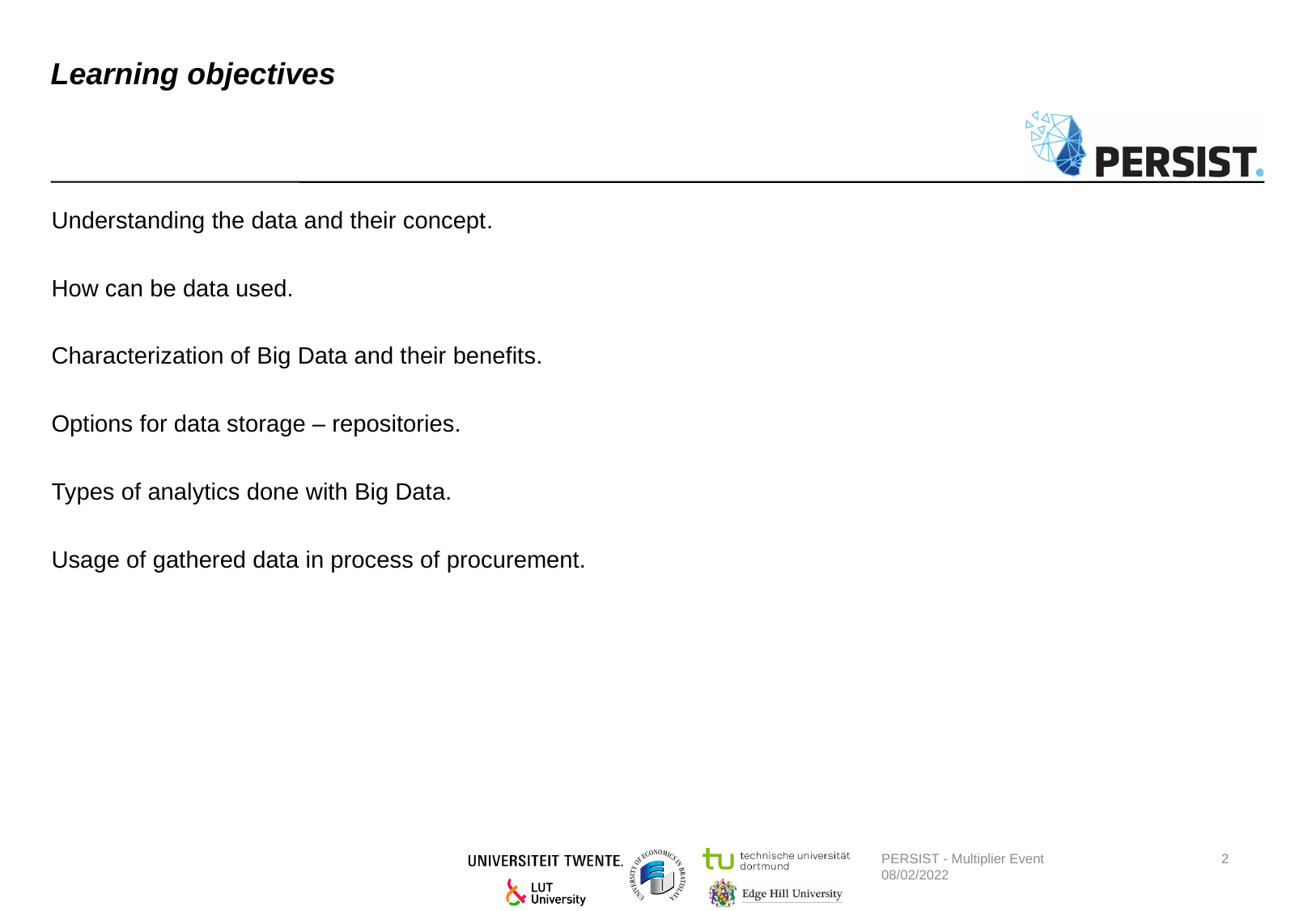

# Learning objectives

Understanding the data and their concept.

How can be data used.

Characterization of Big Data and their benefits.

Options for data storage – repositories.

Types of analytics done with Big Data.

Usage of gathered data in process of procurement.